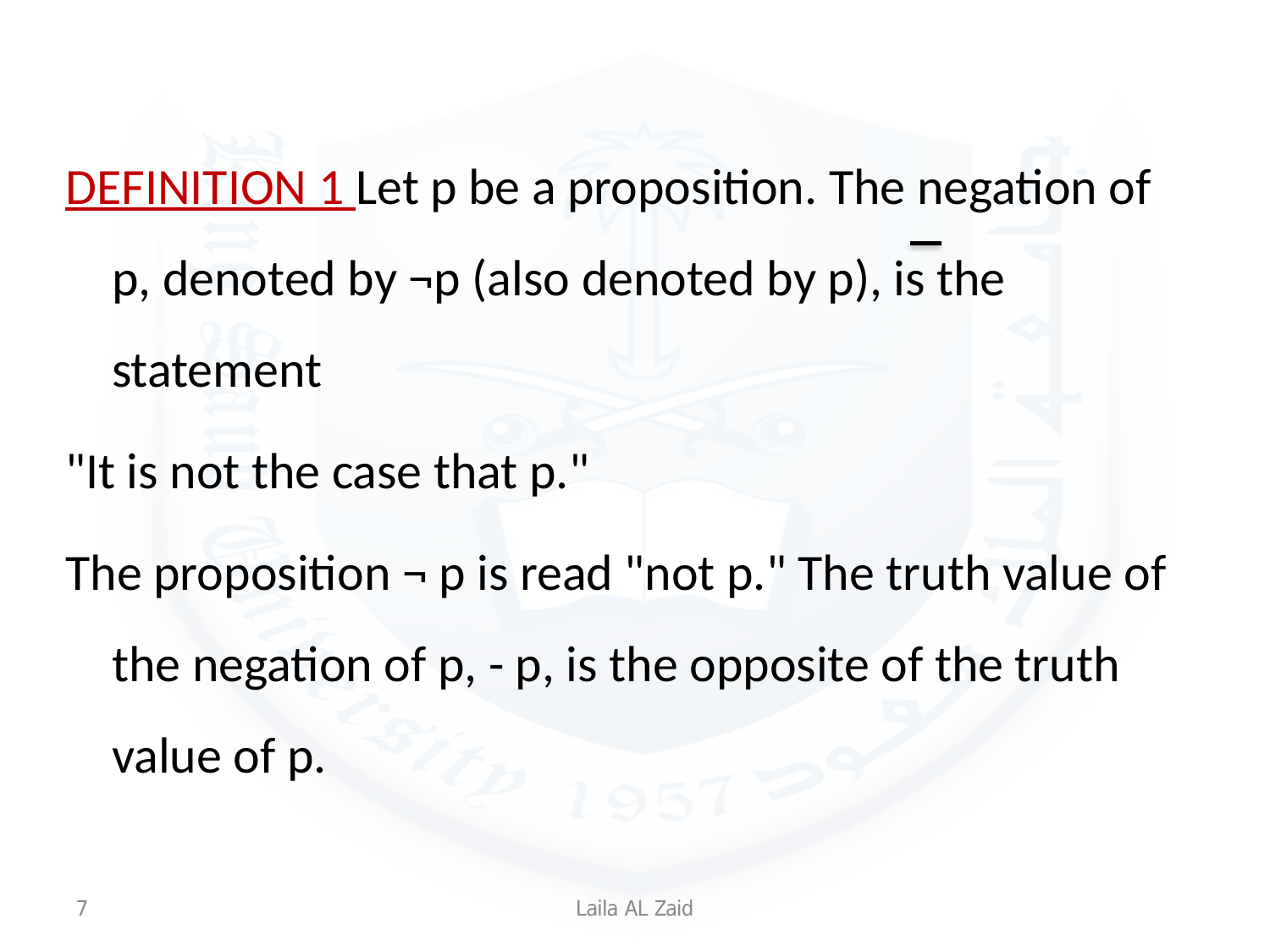

DEFINITION 1 Let p be a proposition. The negation of p, denoted by ¬p (also denoted by p), is the statement
"It is not the case that p."
The proposition ¬ p is read "not p." The truth value of the negation of p, - p, is the opposite of the truth value of p.
7
Laila AL Zaid